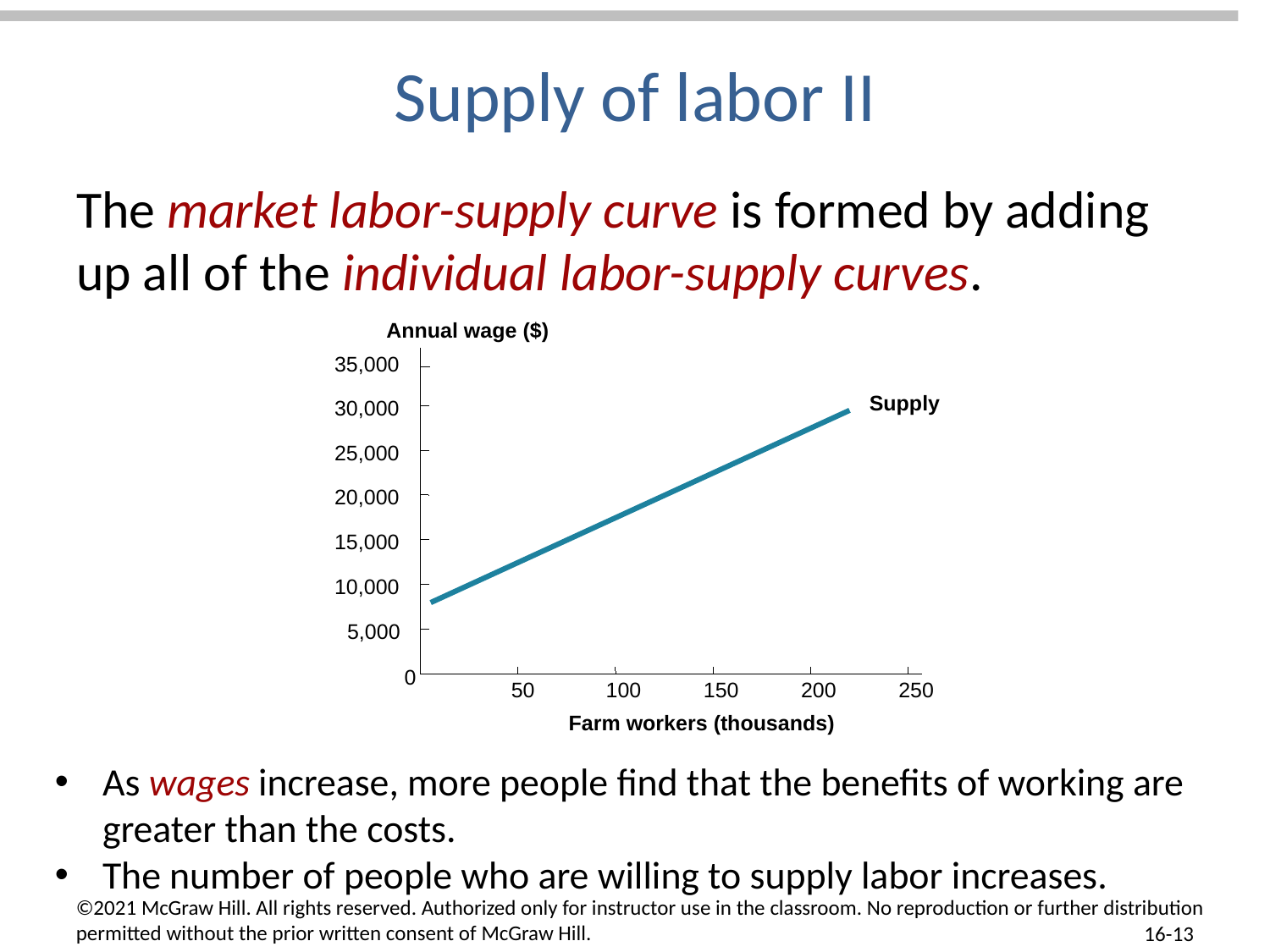

# Supply of labor II
The market labor-supply curve is formed by adding up all of the individual labor-supply curves.
Annual wage ($)

35,000

Supply
30,000

25,000

20,000

15,000

10,000

5,000

0

50
100
150
200
250
Farm workers (thousands)

As wages increase, more people find that the benefits of working are greater than the costs.
The number of people who are willing to supply labor increases.